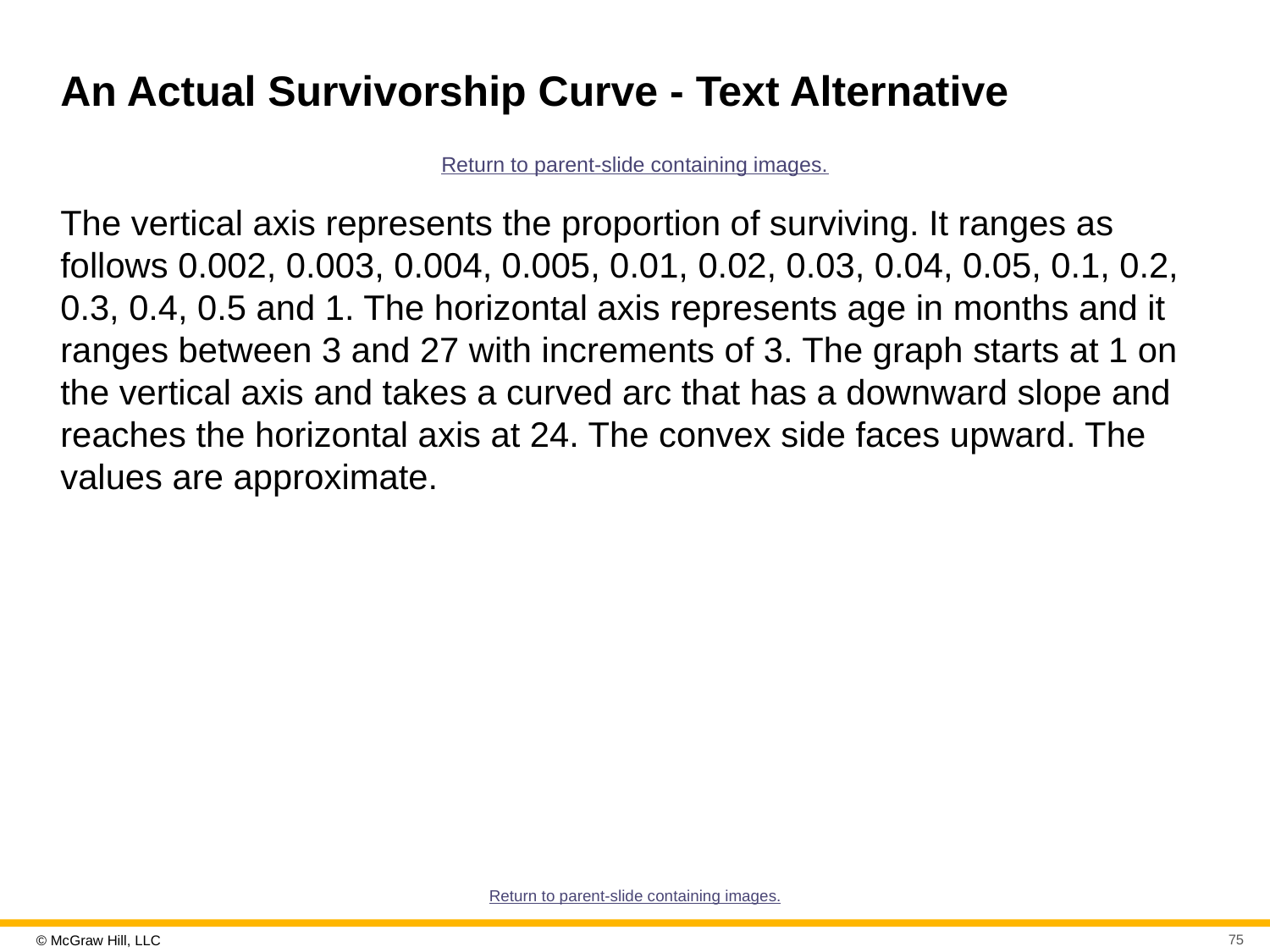

# An Actual Survivorship Curve - Text Alternative
Return to parent-slide containing images.
The vertical axis represents the proportion of surviving. It ranges as follows 0.002, 0.003, 0.004, 0.005, 0.01, 0.02, 0.03, 0.04, 0.05, 0.1, 0.2, 0.3, 0.4, 0.5 and 1. The horizontal axis represents age in months and it ranges between 3 and 27 with increments of 3. The graph starts at 1 on the vertical axis and takes a curved arc that has a downward slope and reaches the horizontal axis at 24. The convex side faces upward. The values are approximate.
Return to parent-slide containing images.
75